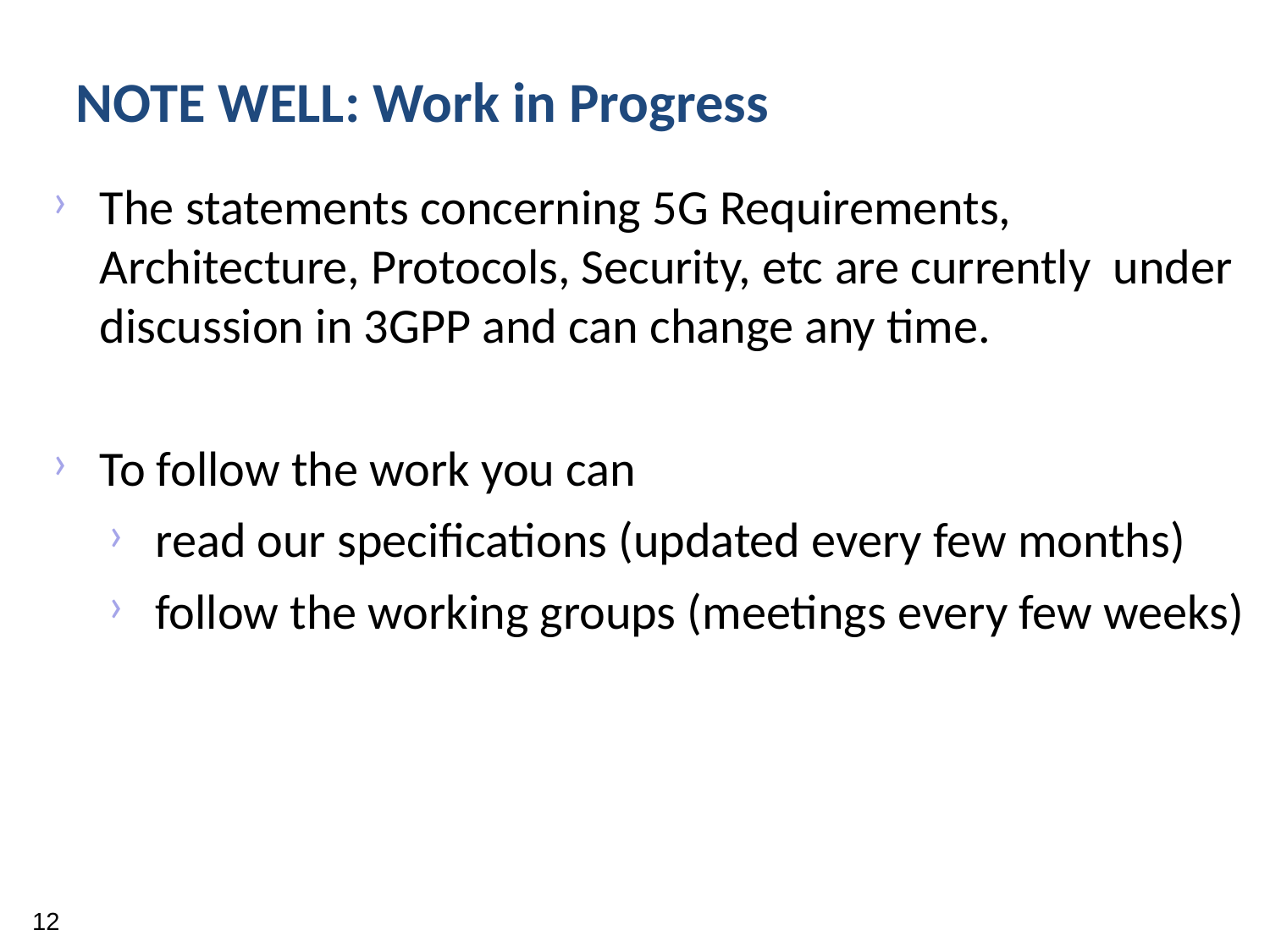

NOTE WELL: Work in Progress
The statements concerning 5G Requirements, Architecture, Protocols, Security, etc are currently  under discussion in 3GPP and can change any time.

To follow the work you can
read our specifications (updated every few months)
follow the working groups (meetings every few weeks)